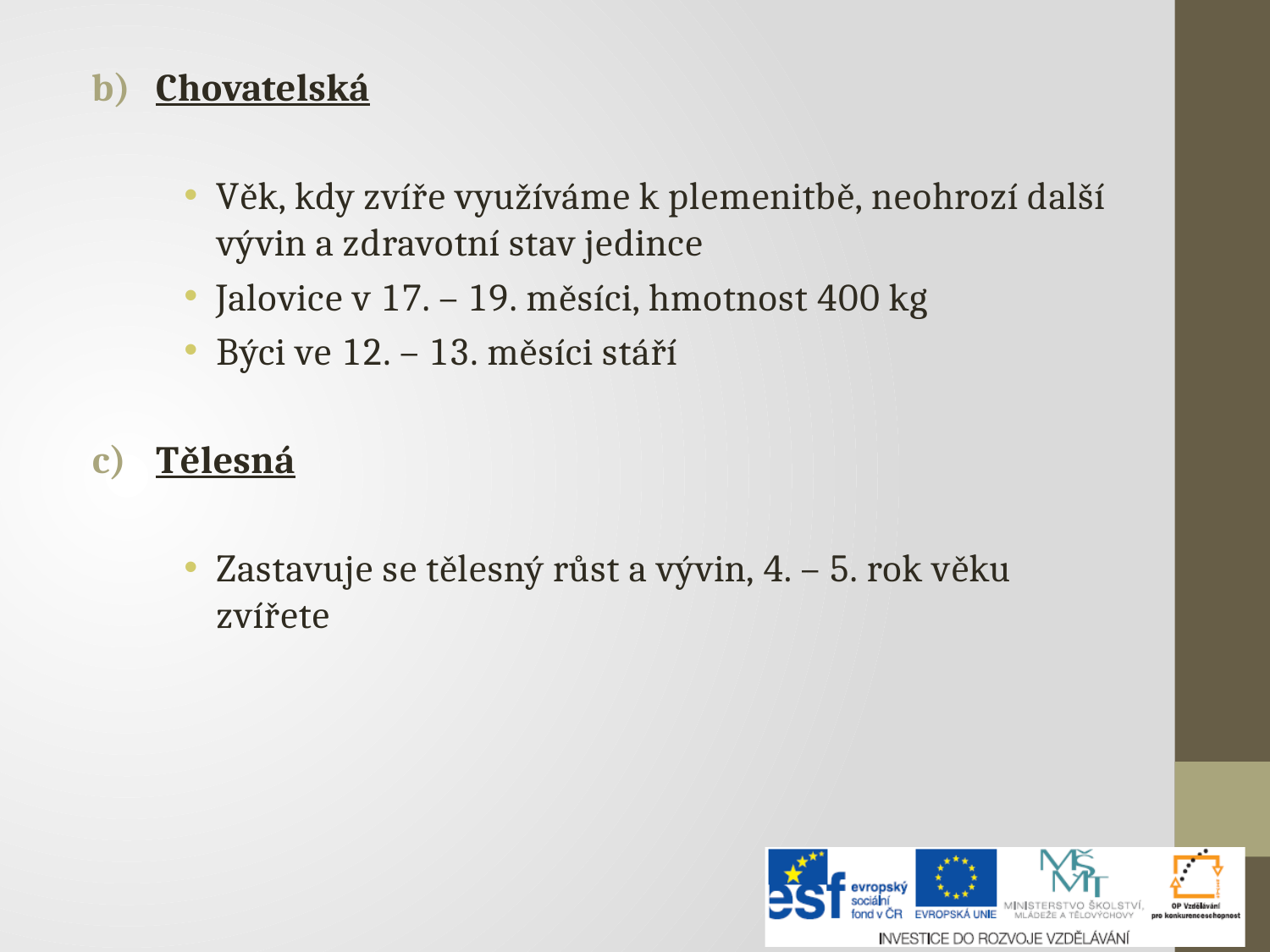

Chovatelská

Věk, kdy zvíře využíváme k plemenitbě, neohrozí další vývin a zdravotní stav jedince
Jalovice v 17. – 19. měsíci, hmotnost 400 kg
Býci ve 12. – 13. měsíci stáří

Tělesná

Zastavuje se tělesný růst a vývin, 4. – 5. rok věku zvířete